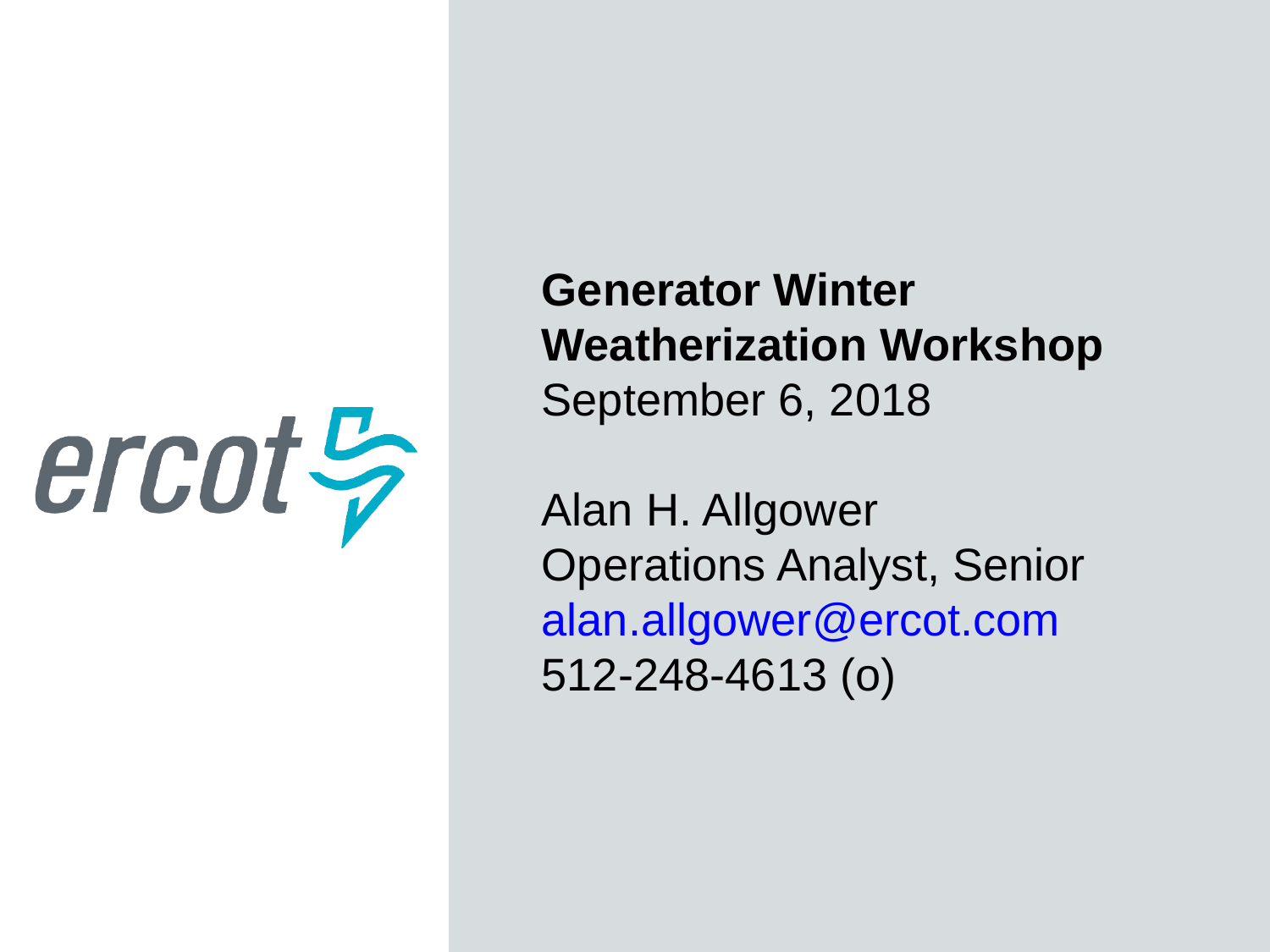

Generator Winter Weatherization Workshop
September 6, 2018

Alan H. Allgower
Operations Analyst, Senior
alan.allgower@ercot.com
512-248-4613 (o)